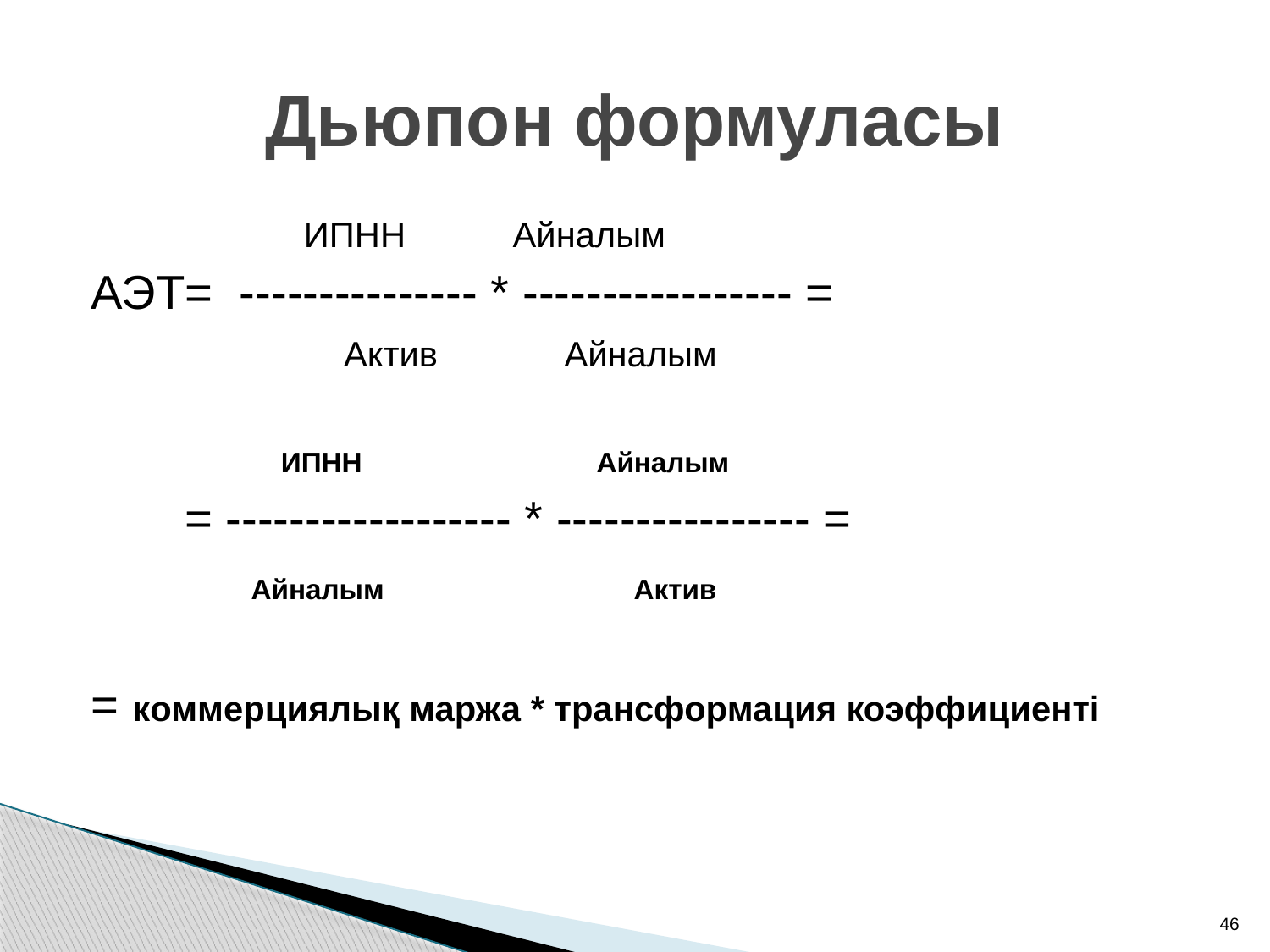

# Дьюпон формуласы
               ИПНН           Айналым
АЭТ=  --------------- * ----------------- =
                  Актив             Айналым

                ИПНН                              Айналым
       = ------------------ * ---------------- =
            Айналым                                Актив

= коммерциялық маржа * трансформация коэффициенті

46